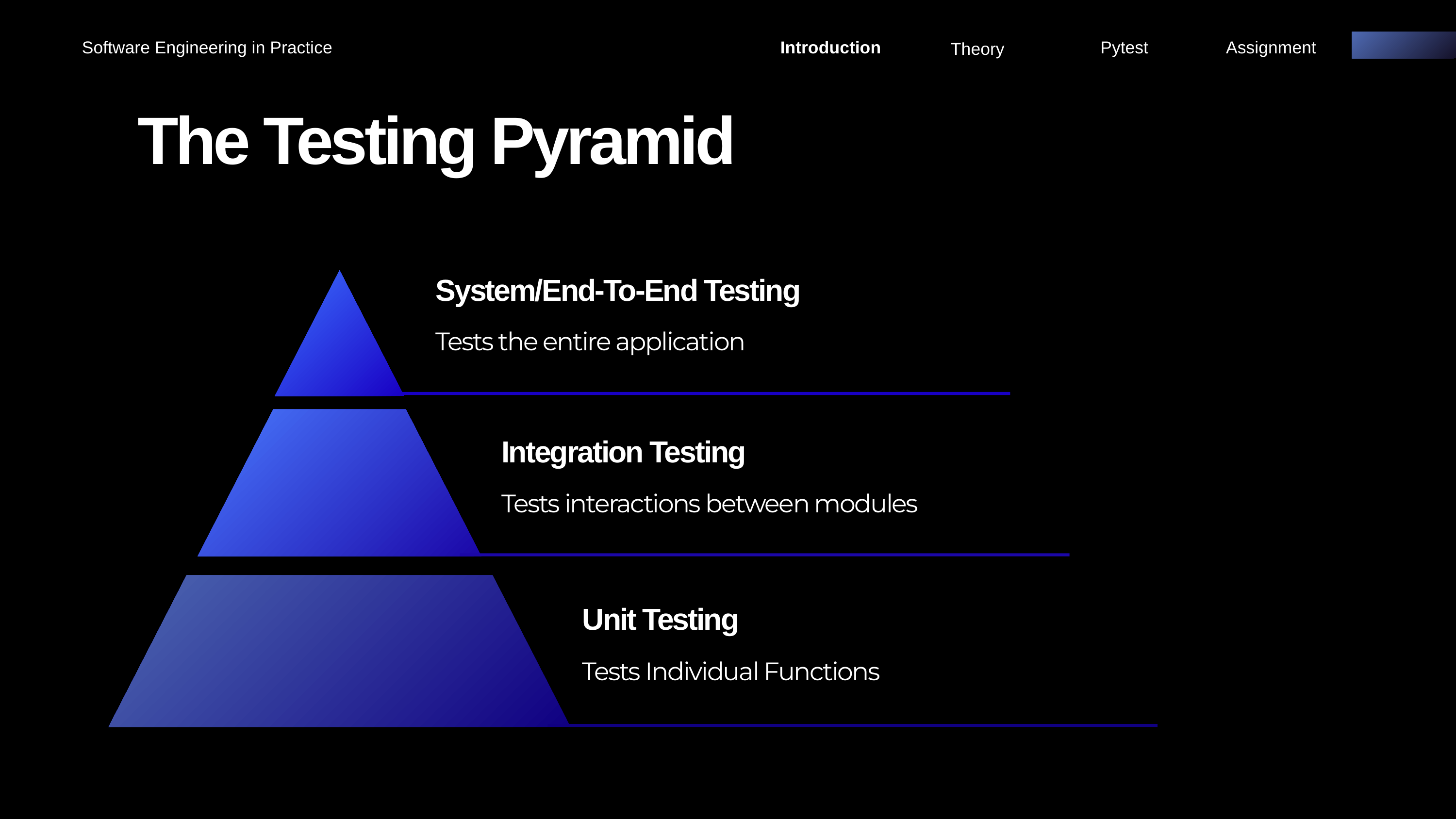

Software Engineering in Practice
Introduction
Pytest
Assignment
Theory
The Testing Pyramid

System/End-To-End Testing
Tests the entire application

Integration Testing
Tests interactions between modules

Unit Testing
Tests Individual Functions